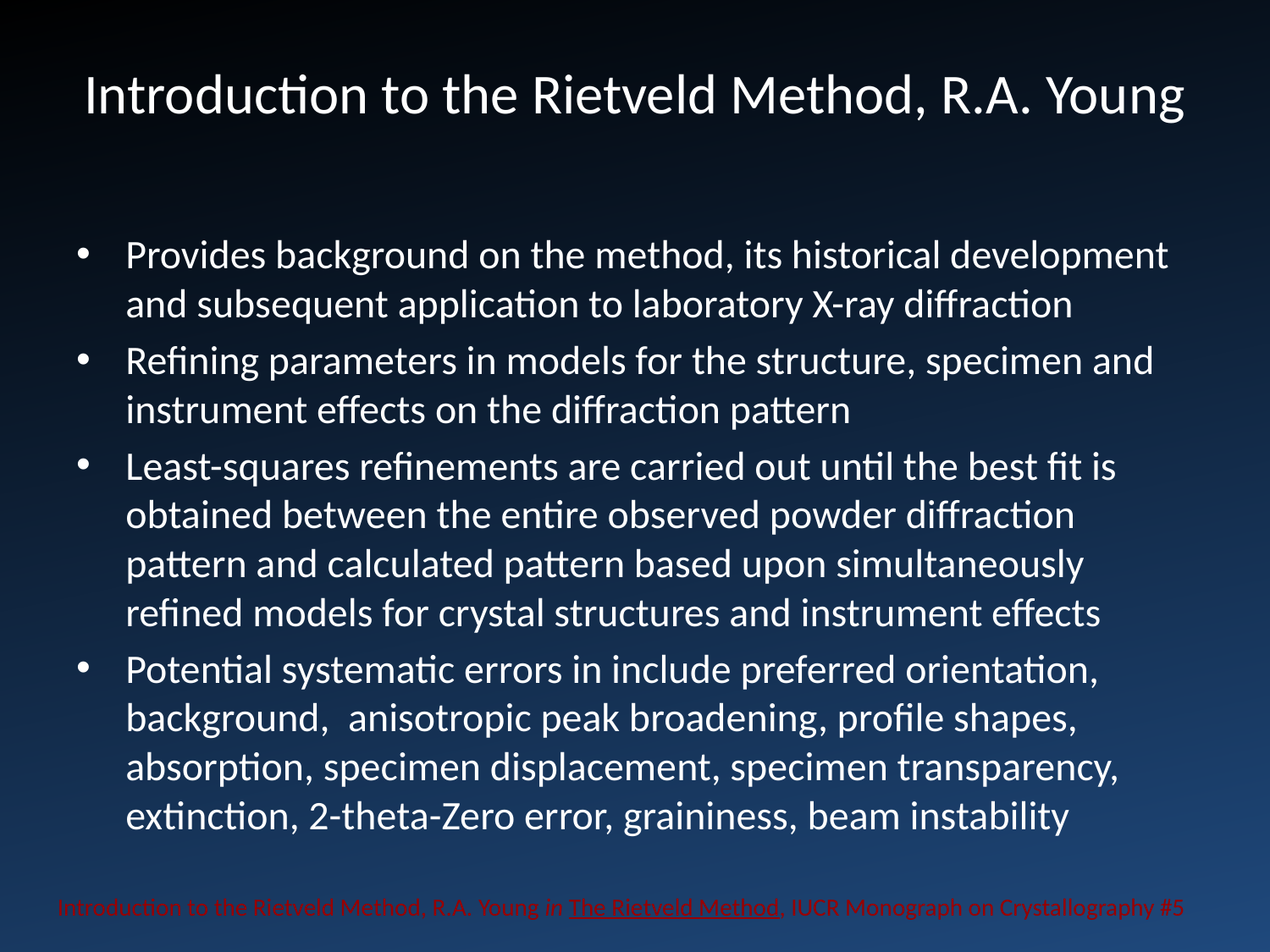

# Introduction to the Rietveld Method, R.A. Young
Provides background on the method, its historical development and subsequent application to laboratory X-ray diffraction
Refining parameters in models for the structure, specimen and instrument effects on the diffraction pattern
Least-squares refinements are carried out until the best fit is obtained between the entire observed powder diffraction pattern and calculated pattern based upon simultaneously refined models for crystal structures and instrument effects
Potential systematic errors in include preferred orientation, background,  anisotropic peak broadening, profile shapes, absorption, specimen displacement, specimen transparency, extinction, 2-theta-Zero error, graininess, beam instability
Introduction to the Rietveld Method, R.A. Young in The Rietveld Method, IUCR Monograph on Crystallography #5